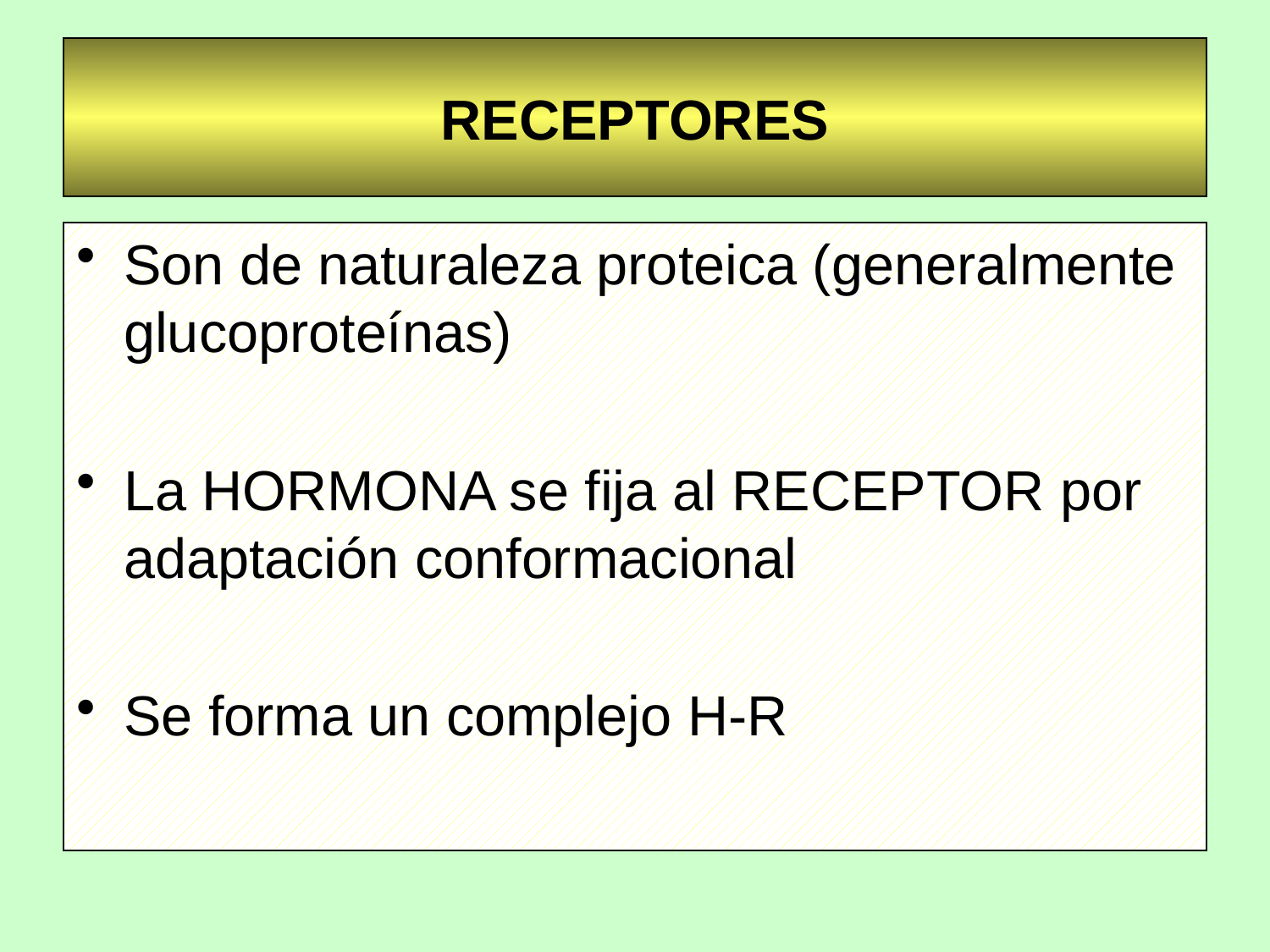

# RECEPTORES
Son de naturaleza proteica (generalmente glucoproteínas)

La HORMONA se fija al RECEPTOR por adaptación conformacional

Se forma un complejo H-R